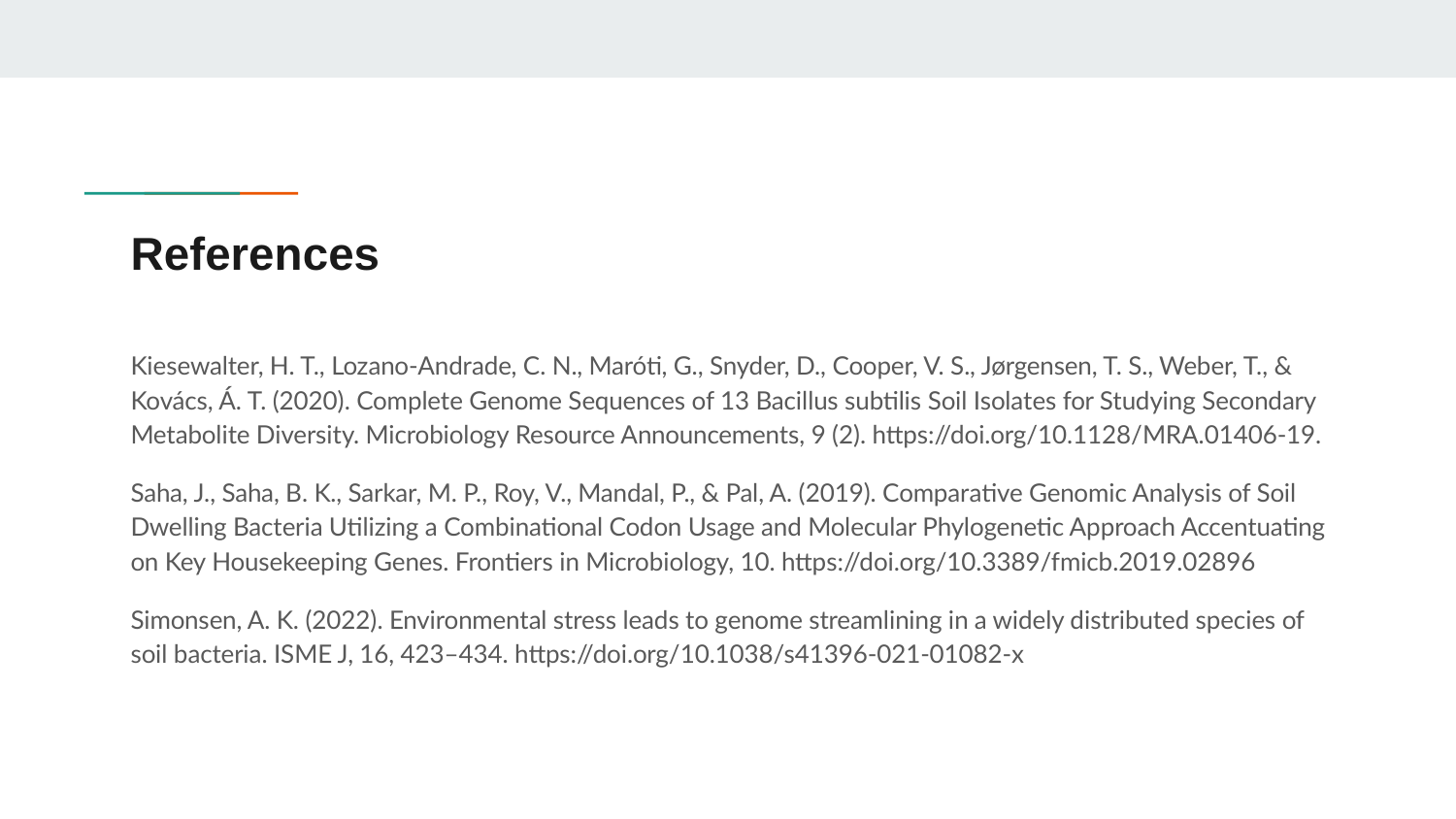

# References
Kiesewalter, H. T., Lozano-Andrade, C. N., Maróti, G., Snyder, D., Cooper, V. S., Jørgensen, T. S., Weber, T., & Kovács, Á. T. (2020). Complete Genome Sequences of 13 Bacillus subtilis Soil Isolates for Studying Secondary Metabolite Diversity. Microbiology Resource Announcements, 9 (2). https://doi.org/10.1128/MRA.01406-19.
Saha, J., Saha, B. K., Sarkar, M. P., Roy, V., Mandal, P., & Pal, A. (2019). Comparative Genomic Analysis of Soil Dwelling Bacteria Utilizing a Combinational Codon Usage and Molecular Phylogenetic Approach Accentuating on Key Housekeeping Genes. Frontiers in Microbiology, 10. https://doi.org/10.3389/fmicb.2019.02896
Simonsen, A. K. (2022). Environmental stress leads to genome streamlining in a widely distributed species of soil bacteria. ISME J, 16, 423–434. https://doi.org/10.1038/s41396-021-01082-x